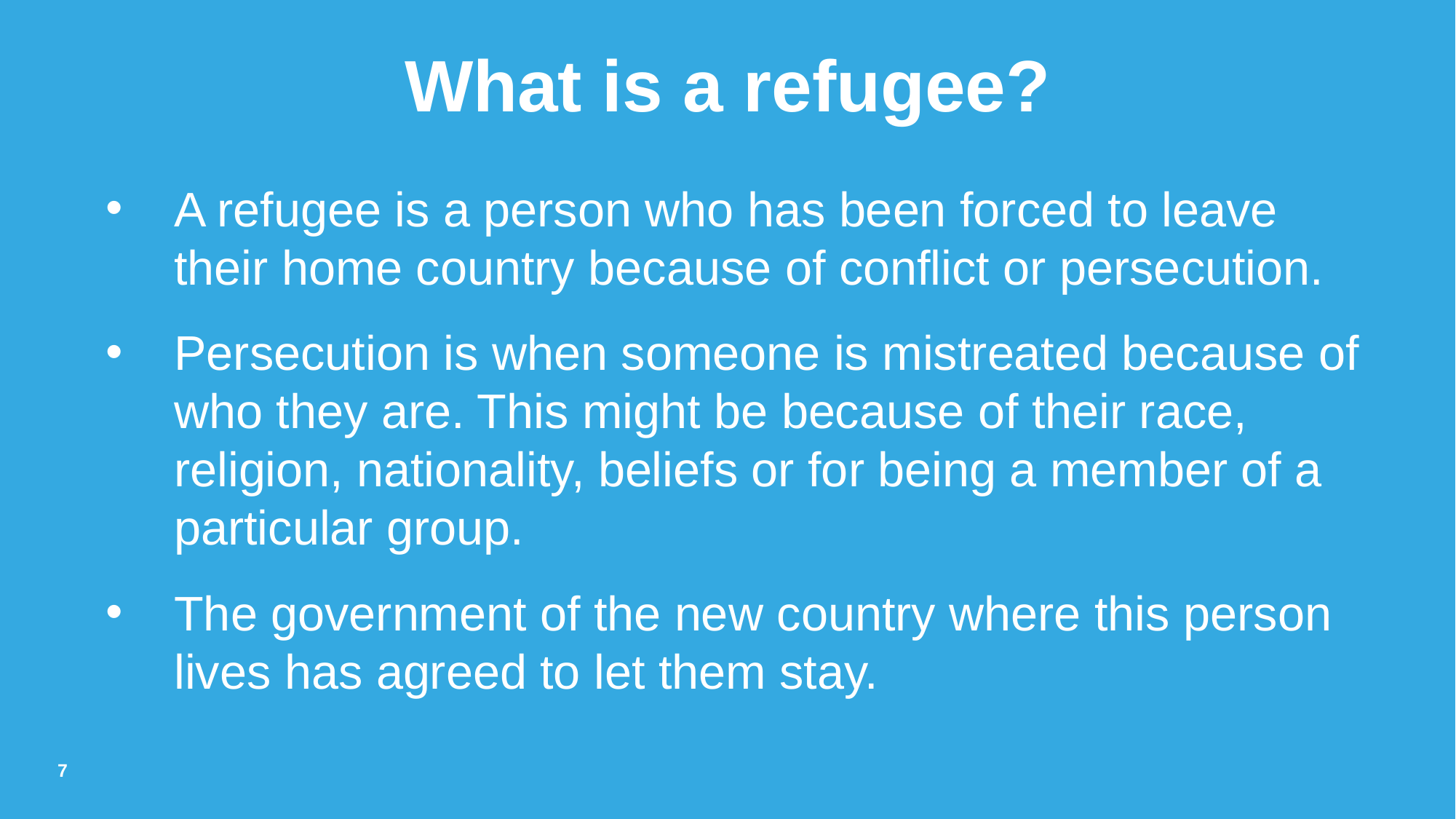

What is a refugee?
A refugee is a person who has been forced to leave their home country because of conflict or persecution.
Persecution is when someone is mistreated because of who they are. This might be because of their race, religion, nationality, beliefs or for being a member of a particular group.
The government of the new country where this person lives has agreed to let them stay.
7